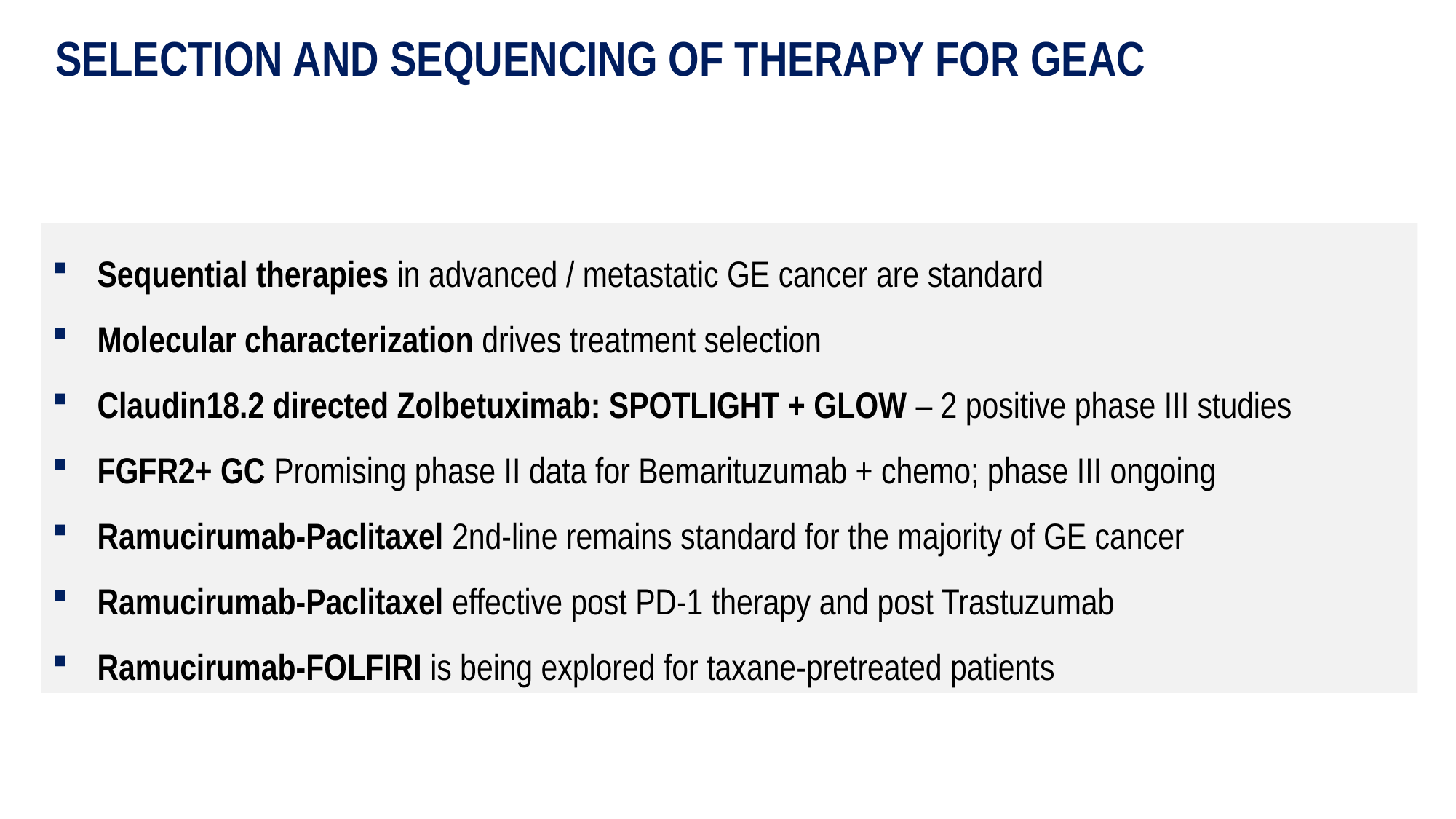

# Selection and Sequencing of Therapy for GEAC
Sequential therapies in advanced / metastatic GE cancer are standard
Molecular characterization drives treatment selection
Claudin18.2 directed Zolbetuximab: SPOTLIGHT + GLOW – 2 positive phase III studies
FGFR2+ GC Promising phase II data for Bemarituzumab + chemo; phase III ongoing
Ramucirumab-Paclitaxel 2nd-line remains standard for the majority of GE cancer
Ramucirumab-Paclitaxel effective post PD-1 therapy and post Trastuzumab
Ramucirumab-FOLFIRI is being explored for taxane-pretreated patients